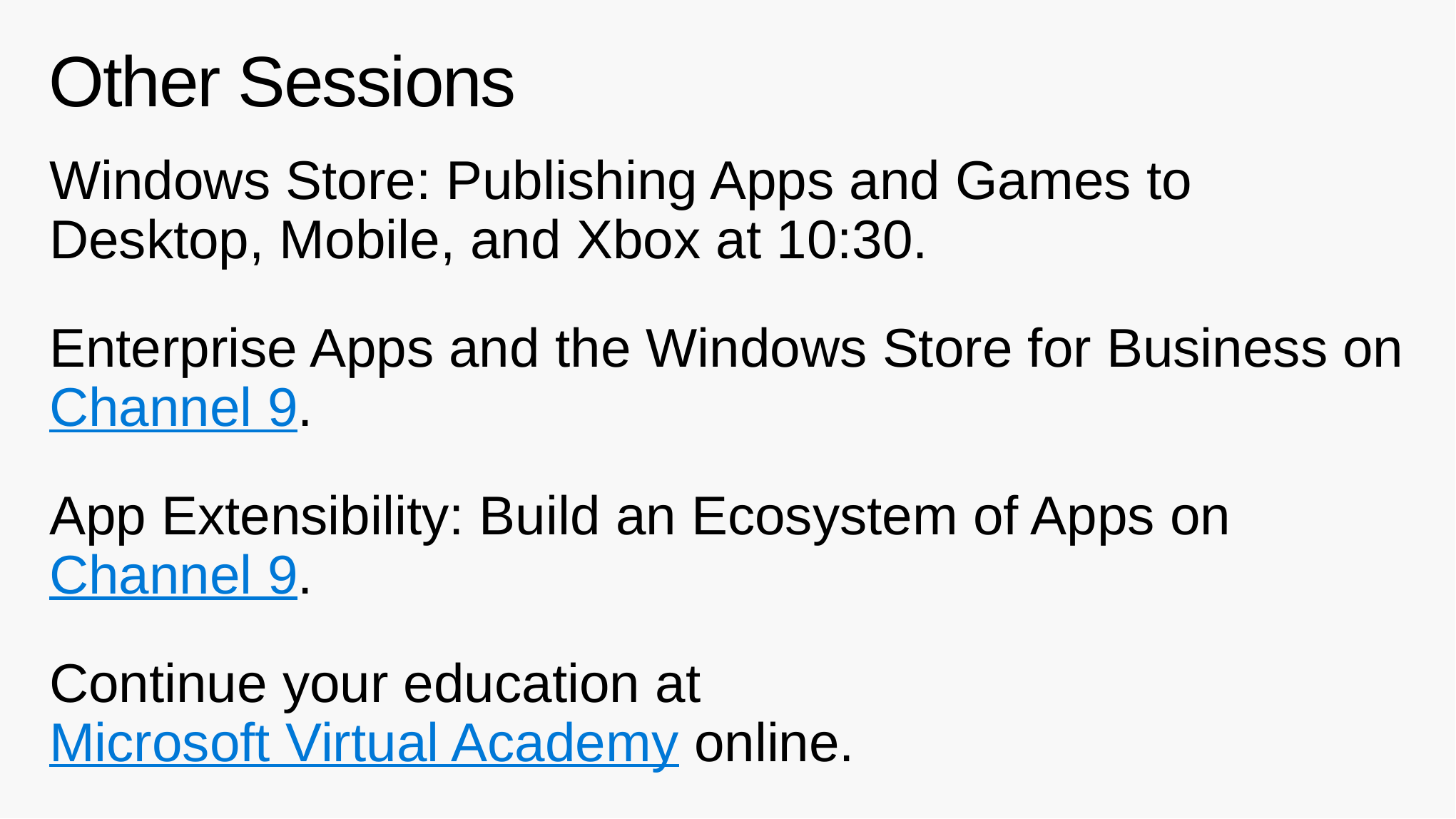

# Other Sessions
Windows Store: Publishing Apps and Games to Desktop, Mobile, and Xbox at 10:30.

Enterprise Apps and the Windows Store for Business on Channel 9.

App Extensibility: Build an Ecosystem of Apps on Channel 9.

Continue your education at
Microsoft Virtual Academy online.